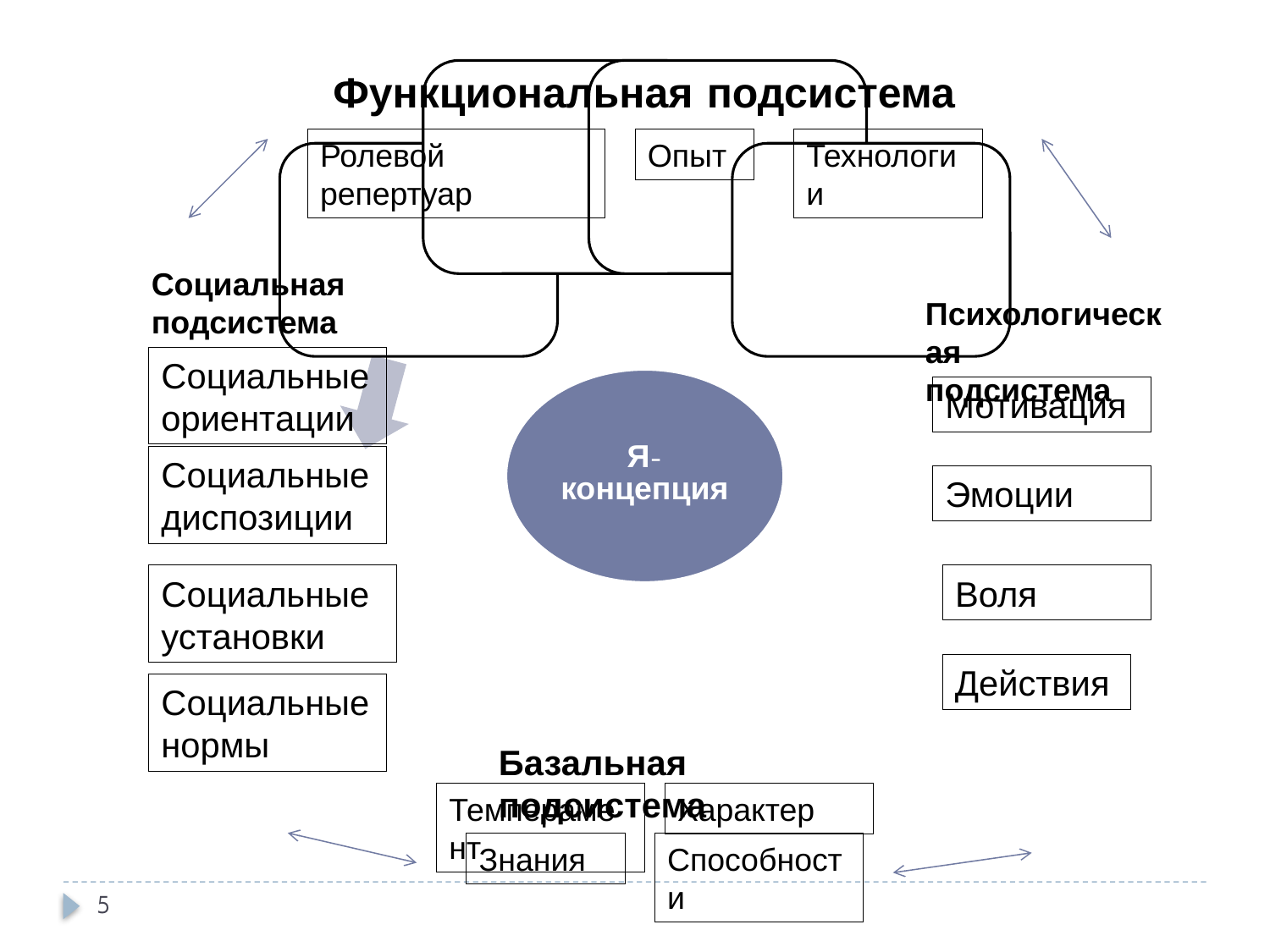

Я-концепция
Функциональная подсистема
Ролевой репертуар
Опыт
Технологии
Социальная подсистема
Психологическая
подсистема
Социальные
ориентации
Мотивация
Социальные
диспозиции
Эмоции
Социальные установки
Воля
Действия
Социальные нормы
Базальная подсистема
Темперамент
Характер
Знания
Способности
5